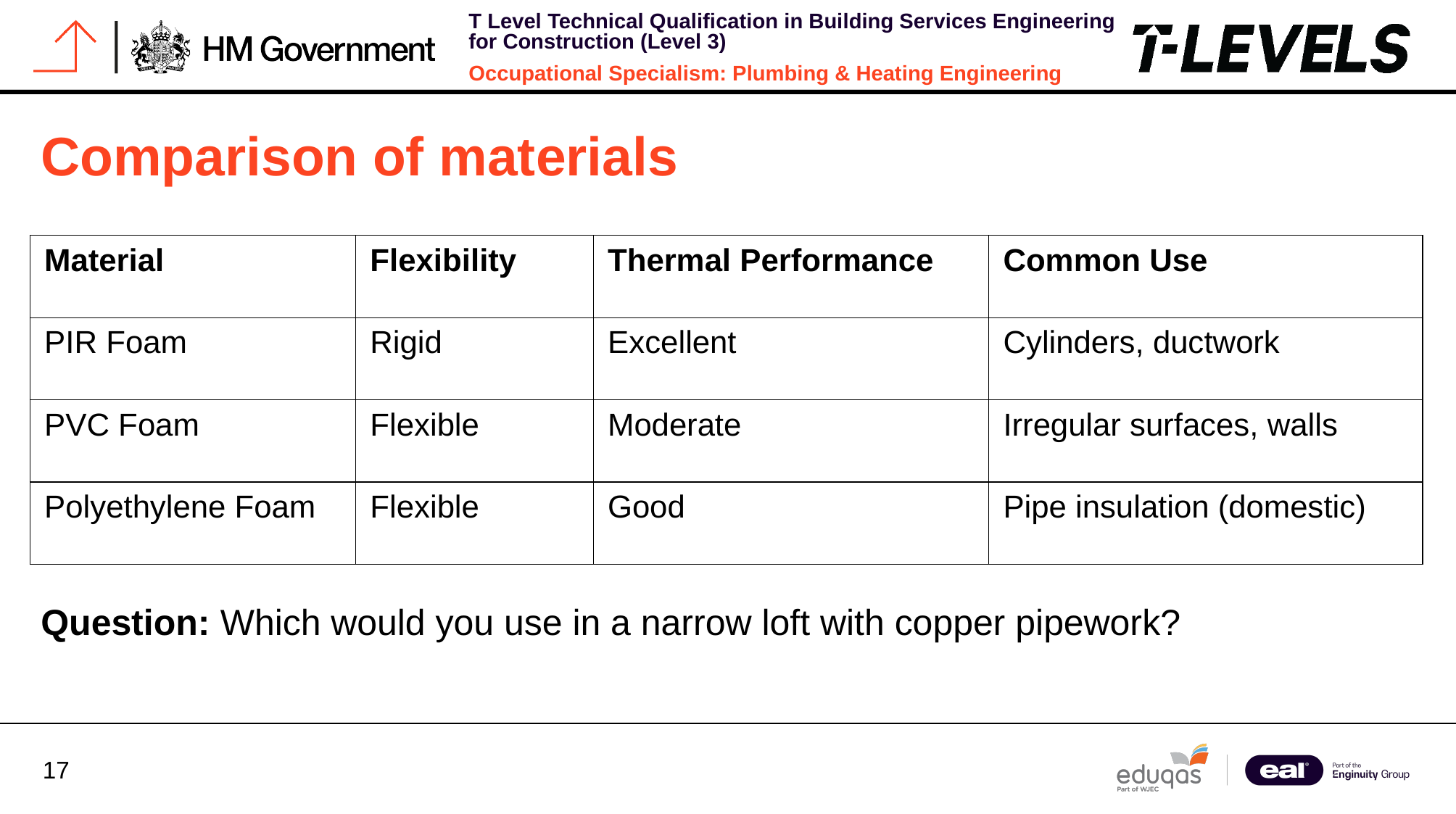

Comparison of materials
| Material | Flexibility | Thermal Performance | Common Use |
| --- | --- | --- | --- |
| PIR Foam | Rigid | Excellent | Cylinders, ductwork |
| PVC Foam | Flexible | Moderate | Irregular surfaces, walls |
| Polyethylene Foam | Flexible | Good | Pipe insulation (domestic) |
Question: Which would you use in a narrow loft with copper pipework?